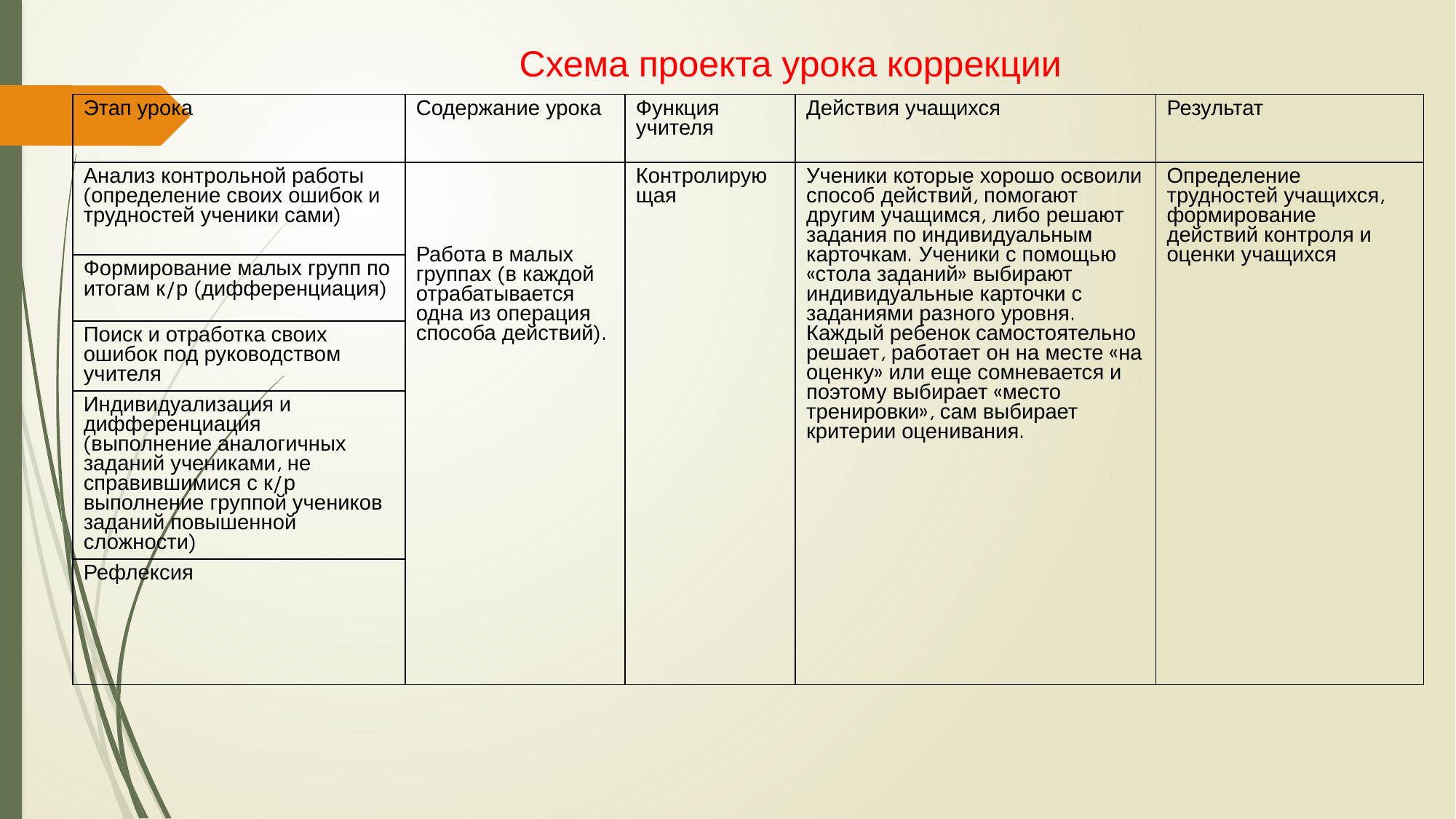

# Схема проекта урока коррекции
| Этап урока | Содержание урока | Функция учителя | Действия учащихся | Результат |
| --- | --- | --- | --- | --- |
| Анализ контрольной работы (определение своих ошибок и трудностей ученики сами) | Работа в малых группах (в каждой отрабатывается одна из операция способа действий). | Контролирующая | Ученики которые хорошо освоили способ действий, помогают другим учащимся, либо решают задания по индивидуальным карточкам. Ученики с помощью «стола заданий» выбирают индивидуальные карточки с заданиями разного уровня. Каждый ребенок самостоятельно решает, работает он на месте «на оценку» или еще сомневается и поэтому выбирает «место тренировки», сам выбирает критерии оценивания. | Определение трудностей учащихся, формирование действий контроля и оценки учащихся |
| Формирование малых групп по итогам к/р (дифференциация) |  |  |  |  |
| Поиск и отработка своих ошибок под руководством учителя |  |  |  |  |
| Индивидуализация и дифференциация (выполнение аналогичных заданий учениками, не справившимися с к/р выполнение группой учеников заданий повышенной сложности) |  |  |  |  |
| Рефлексия |  |  |  |  |